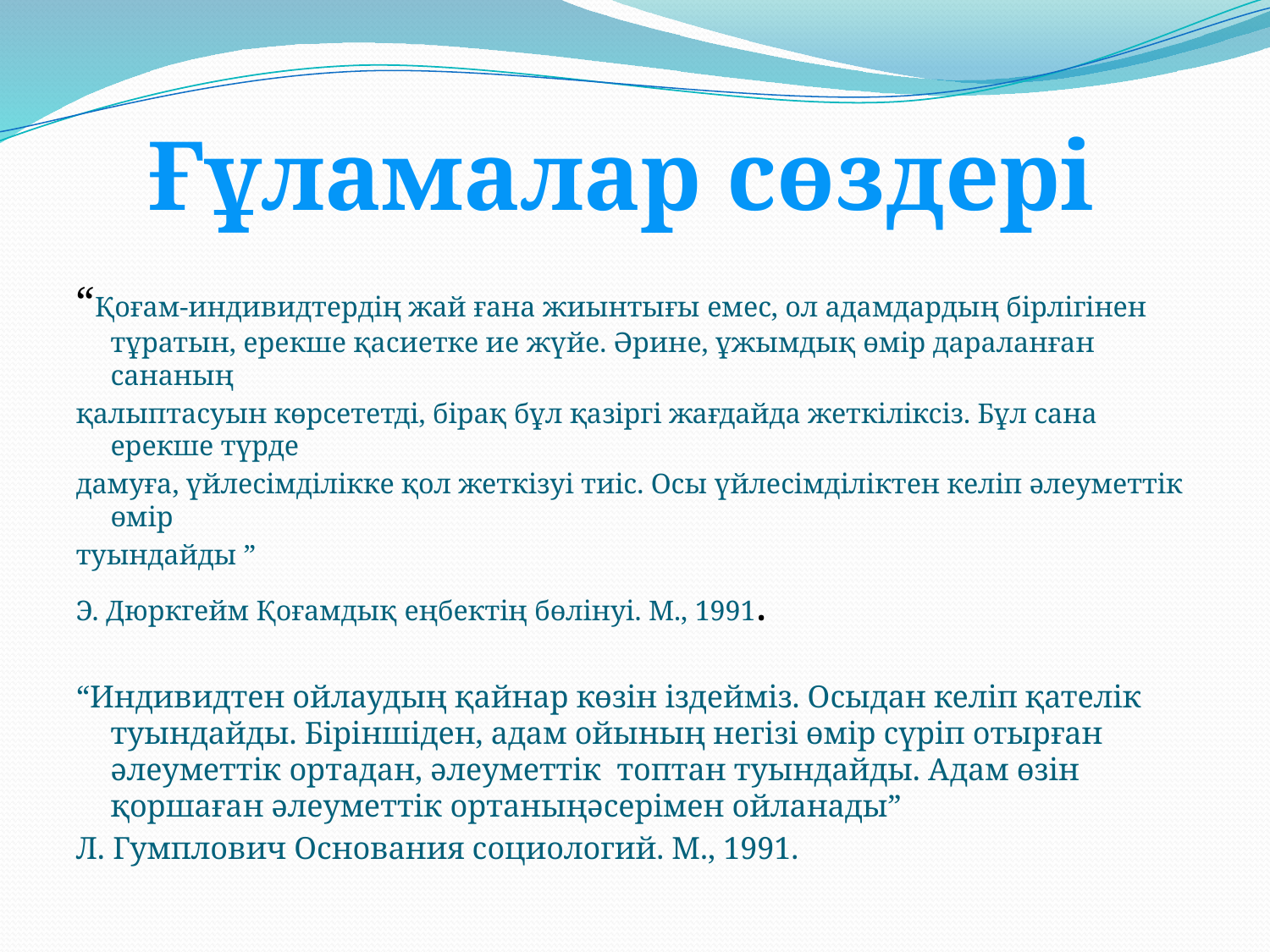

Ғұламалар сөздері
“Қоғам-индивидтердің жай ғана жиынтығы емес, ол адамдардың бірлігінен  тұратын, ерекше қасиетке ие жүйе. Әрине, ұжымдық өмір дараланған сананың
қалыптасуын көрсететді, бірақ бұл қазіргі жағдайда жеткіліксіз. Бұл сана ерекше түрде
дамуға, үйлесімділікке қол жеткізуі тиіс. Осы үйлесімділіктен келіп әлеуметтік өмір
туындайды ”
Э. Дюркгейм Қоғамдық еңбектің бөлінуі. М., 1991.

“Индивидтен ойлаудың қайнар көзін іздейміз. Осыдан келіп қателік туындайды. Біріншіден, адам ойының негізі өмір сүріп отырған әлеуметтік ортадан, әлеуметтік  топтан туындайды. Адам өзін қоршаған әлеуметтік ортаныңәсерімен ойланады”
Л. Гумплович Основания социологий. М., 1991.